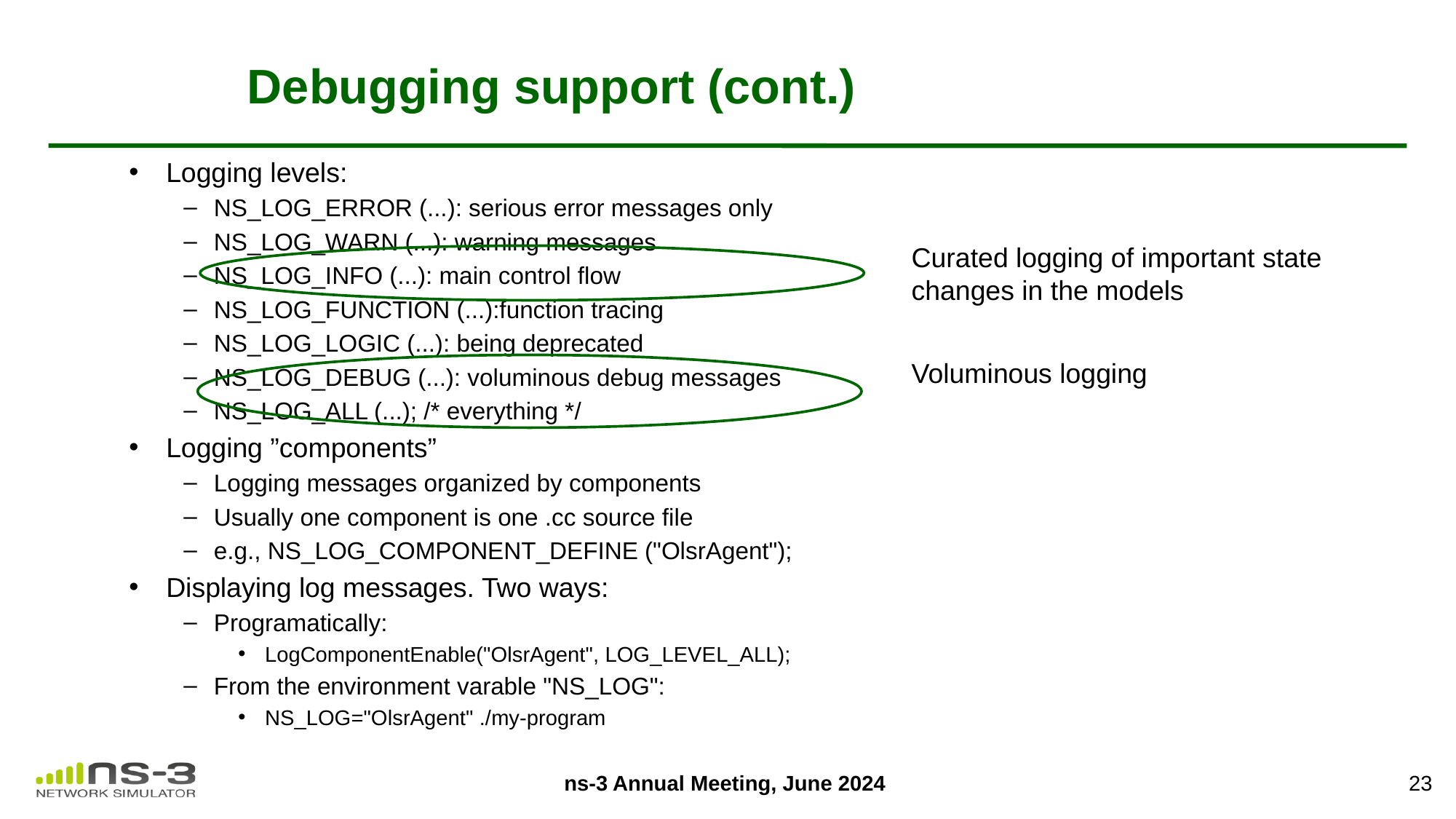

# Debugging support (cont.)
Logging levels:
NS_LOG_ERROR (...): serious error messages only
NS_LOG_WARN (...): warning messages
NS_LOG_INFO (...): main control flow
NS_LOG_FUNCTION (...):function tracing
NS_LOG_LOGIC (...): being deprecated
NS_LOG_DEBUG (...): voluminous debug messages
NS_LOG_ALL (...); /* everything */
Logging ”components”
Logging messages organized by components
Usually one component is one .cc source file
e.g., NS_LOG_COMPONENT_DEFINE ("OlsrAgent");
Displaying log messages. Two ways:
Programatically:
LogComponentEnable("OlsrAgent", LOG_LEVEL_ALL);
From the environment varable "NS_LOG":
NS_LOG="OlsrAgent" ./my-program
Curated logging of important state
changes in the models

Voluminous logging

23
ns-3 Annual Meeting, June 2024